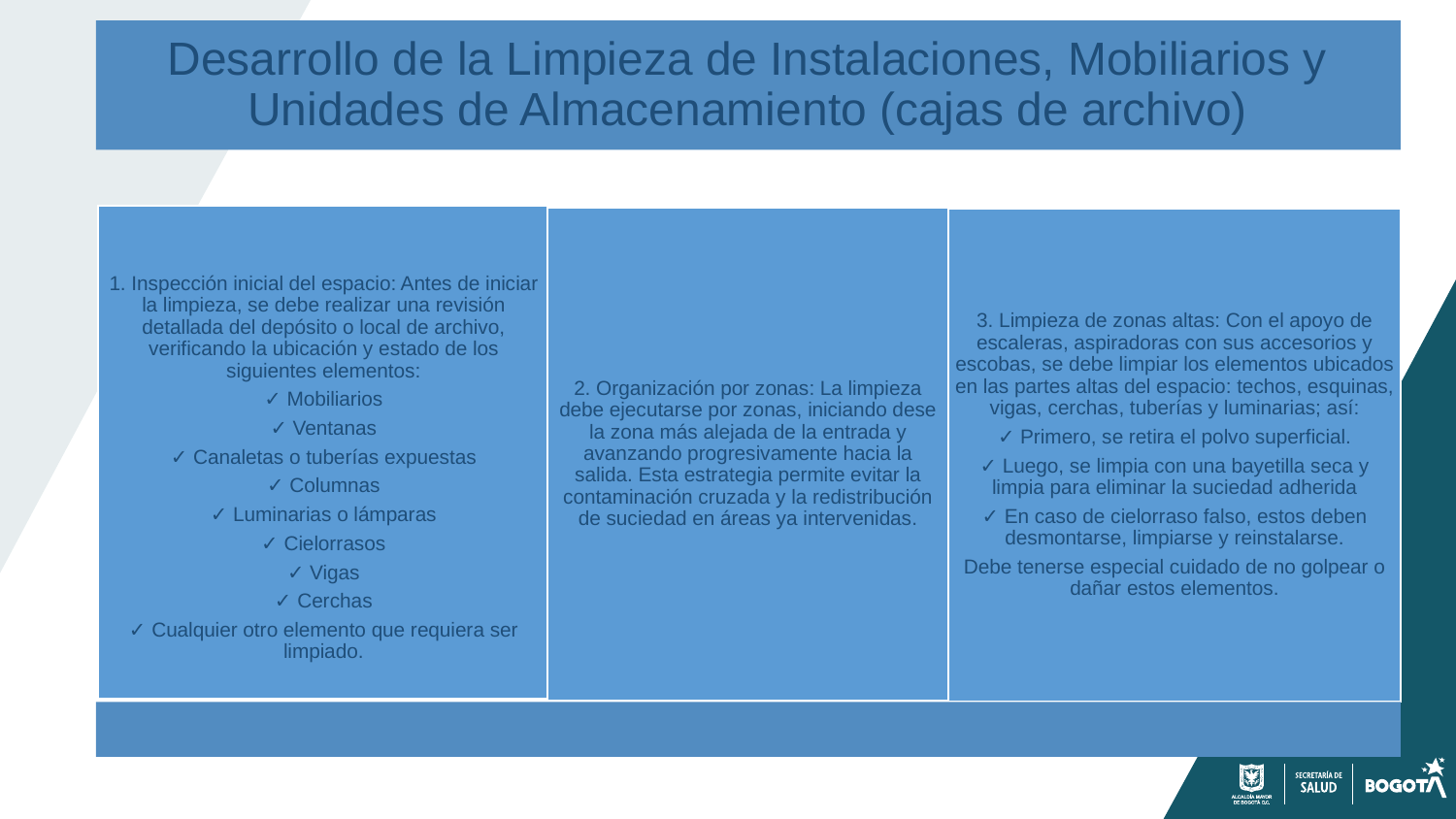

Desarrollo de la Limpieza de Instalaciones, Mobiliarios y Unidades de Almacenamiento (cajas de archivo)

1. Inspección inicial del espacio: Antes de iniciar la limpieza, se debe realizar una revisión detallada del depósito o local de archivo, verificando la ubicación y estado de los siguientes elementos:
✓ Mobiliarios
✓ Ventanas
✓ Canaletas o tuberías expuestas
✓ Columnas
✓ Luminarias o lámparas
✓ Cielorrasos
✓ Vigas
✓ Cerchas
✓ Cualquier otro elemento que requiera ser limpiado.
2. Organización por zonas: La limpieza debe ejecutarse por zonas, iniciando dese la zona más alejada de la entrada y avanzando progresivamente hacia la salida. Esta estrategia permite evitar la contaminación cruzada y la redistribución de suciedad en áreas ya intervenidas.
3. Limpieza de zonas altas: Con el apoyo de escaleras, aspiradoras con sus accesorios y escobas, se debe limpiar los elementos ubicados en las partes altas del espacio: techos, esquinas, vigas, cerchas, tuberías y luminarias; así:
✓ Primero, se retira el polvo superficial.
✓ Luego, se limpia con una bayetilla seca y limpia para eliminar la suciedad adherida
✓ En caso de cielorraso falso, estos deben desmontarse, limpiarse y reinstalarse.
Debe tenerse especial cuidado de no golpear o dañar estos elementos.